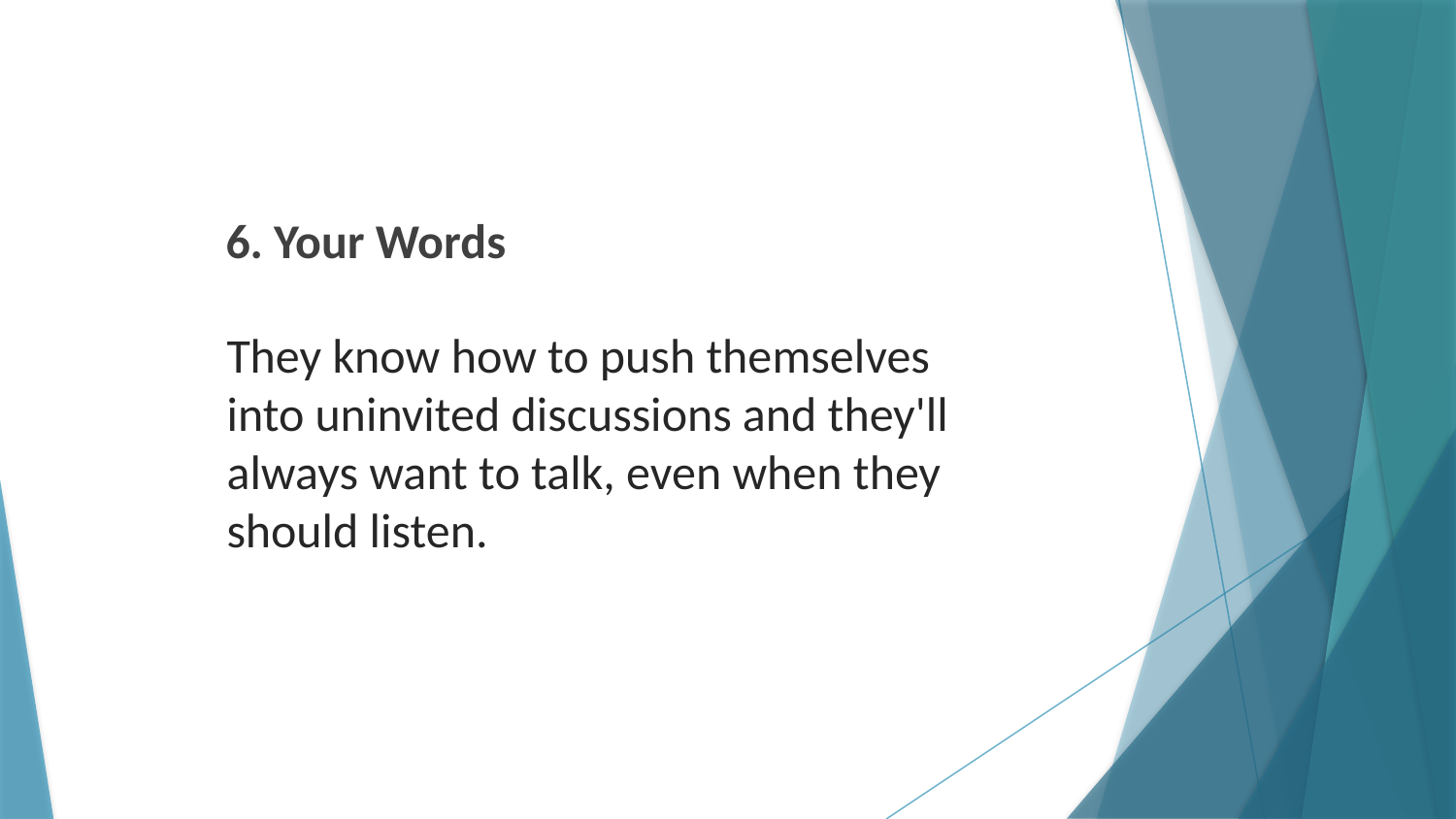

6. Your Words
They know how to push themselves into uninvited discussions and they'll always want to talk, even when they should listen.